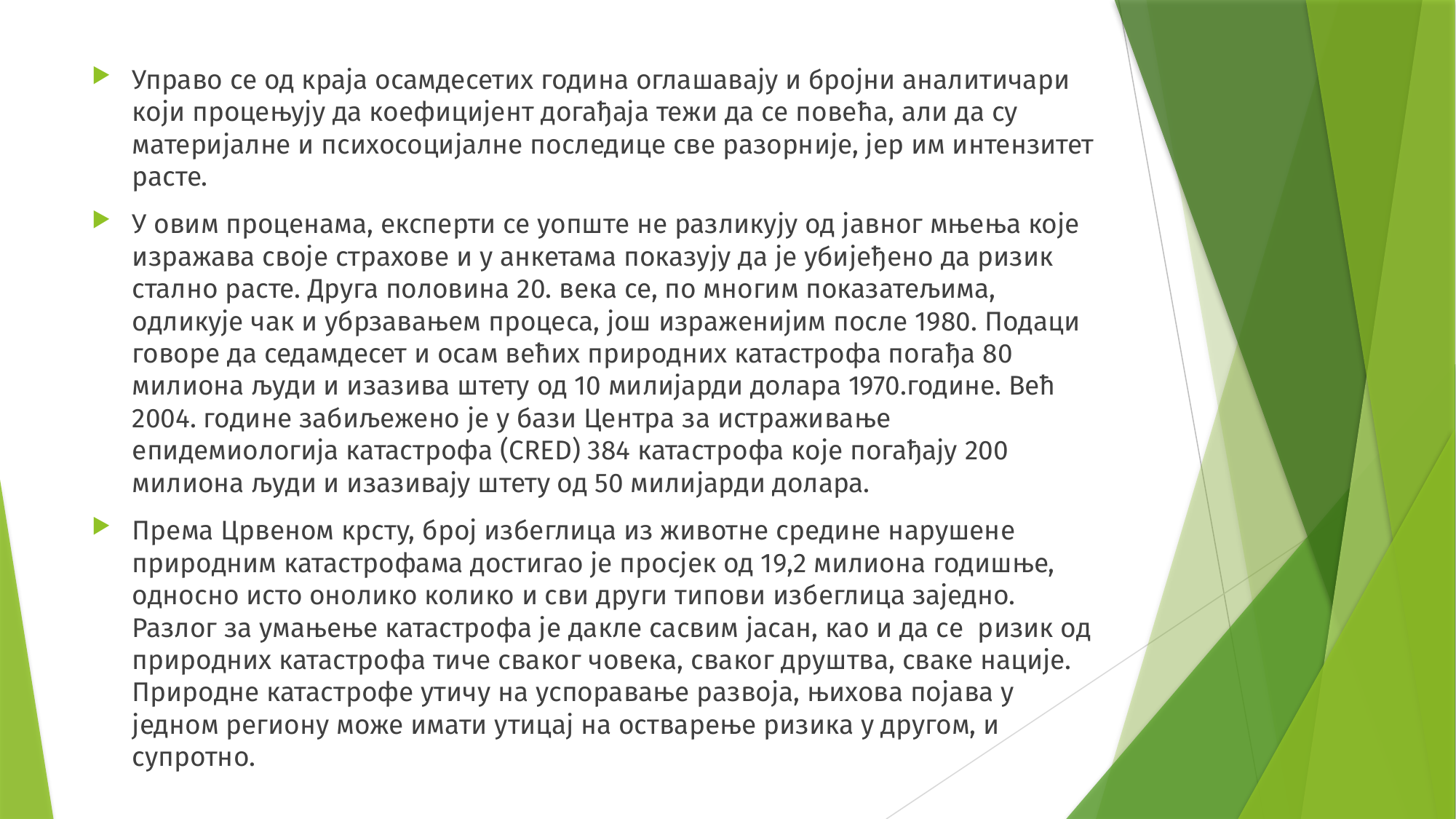

Управо се од краја осамдесетих година оглашавају и бројни аналитичари  који процењују да коефицијент догађаја тежи да се повећа, али да су материјалне и психосоцијалне последице све разорније, јер им интензитет расте.
У овим проценама, експерти се уопште не разликују од јавног мњења које изражава своје страхове и у анкетама показују да је убијеђено да ризик стално расте. Друга половина 20. века се, по многим показатељима, одликује чак и убрзавањем процеса, још израженијим после 1980. Подаци говоре да седамдесет и осам већих природних катастрофа погађа 80 милиона људи и изазива штету од 10 милијарди долара 1970.године. Већ 2004. године забиљежено је у бази Центра за истраживање епидемиологија катастрофа (CRED) 384 катастрофа које погађају 200 милиона људи и изазивају штету од 50 милијарди долара.
Према Црвеном крсту, број избеглица из животне средине нарушене природним катастрофама достигао је просјек од 19,2 милиона годишње, односно исто онолико колико и сви други типови избеглица заједно. Разлог за умањење катастрофа је дакле сасвим јасан, као и да се  ризик од природних катастрофа тиче сваког човека, сваког друштва, сваке нације. Природне катастрофе утичу на успоравање развоја, њихова појава у једном региону може имати утицај на остварење ризика у другом, и супротно.